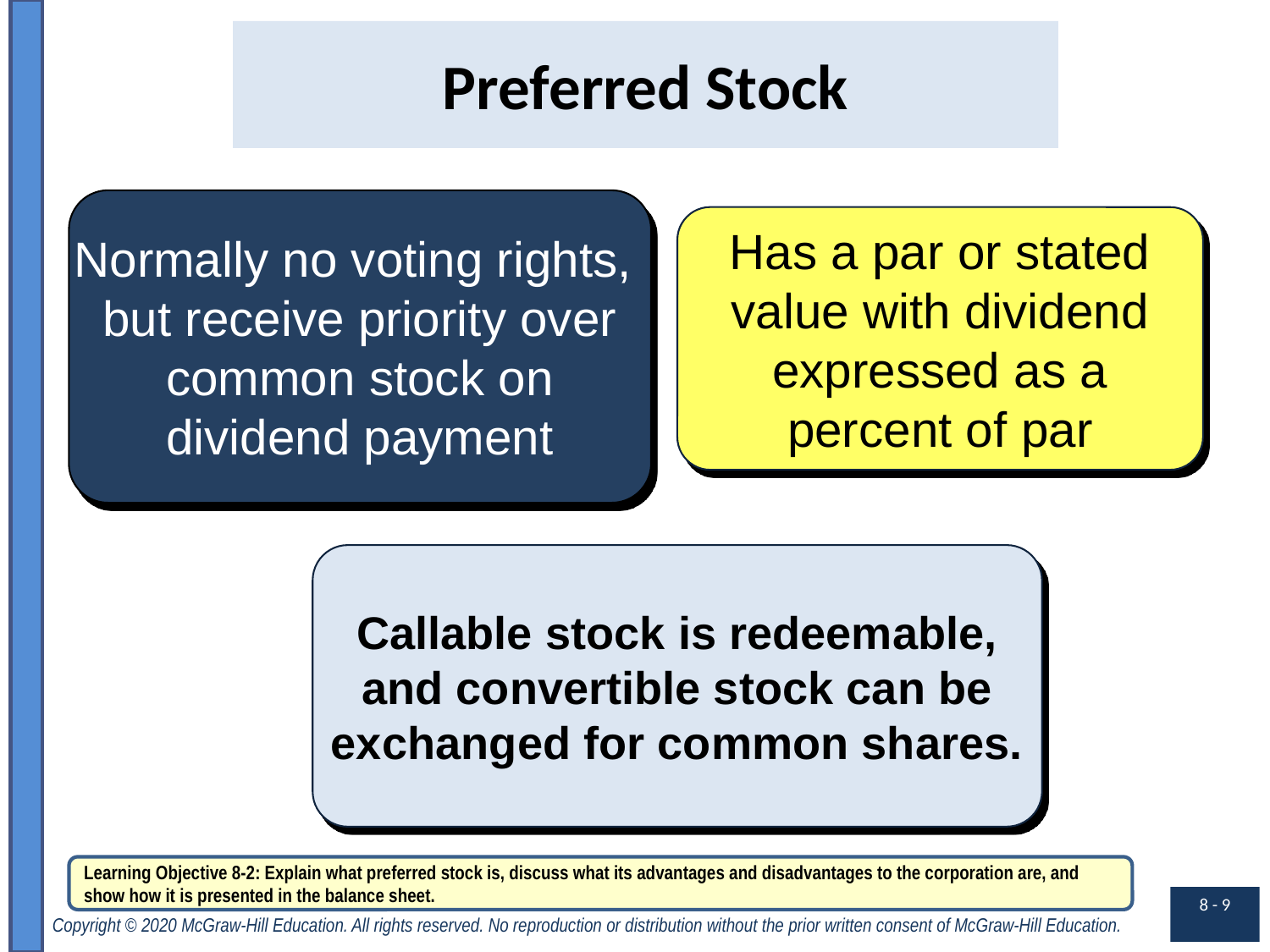

# Preferred Stock
Normally no voting rights,
but receive priority over
common stock on
dividend payment
Has a par or stated
value with dividend
expressed as a
percent of par
Callable stock is redeemable,
 and convertible stock can be
exchanged for common shares.
Learning Objective 8-2: Explain what preferred stock is, discuss what its advantages and disadvantages to the corporation are, and show how it is presented in the balance sheet.